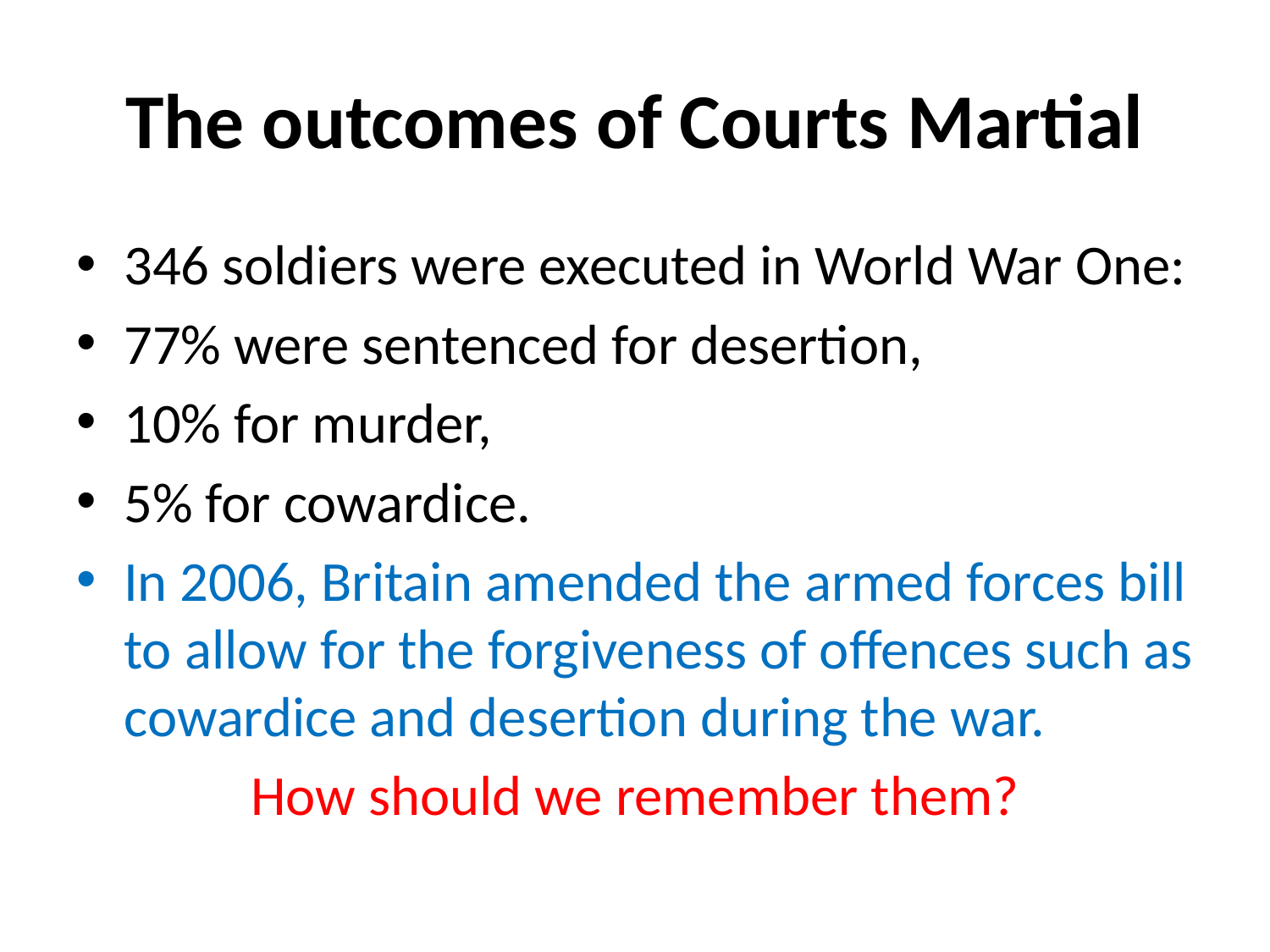

# The outcomes of Courts Martial
346 soldiers were executed in World War One:
77% were sentenced for desertion,
10% for murder,
5% for cowardice.
In 2006, Britain amended the armed forces bill to allow for the forgiveness of offences such as cowardice and desertion during the war.
How should we remember them?